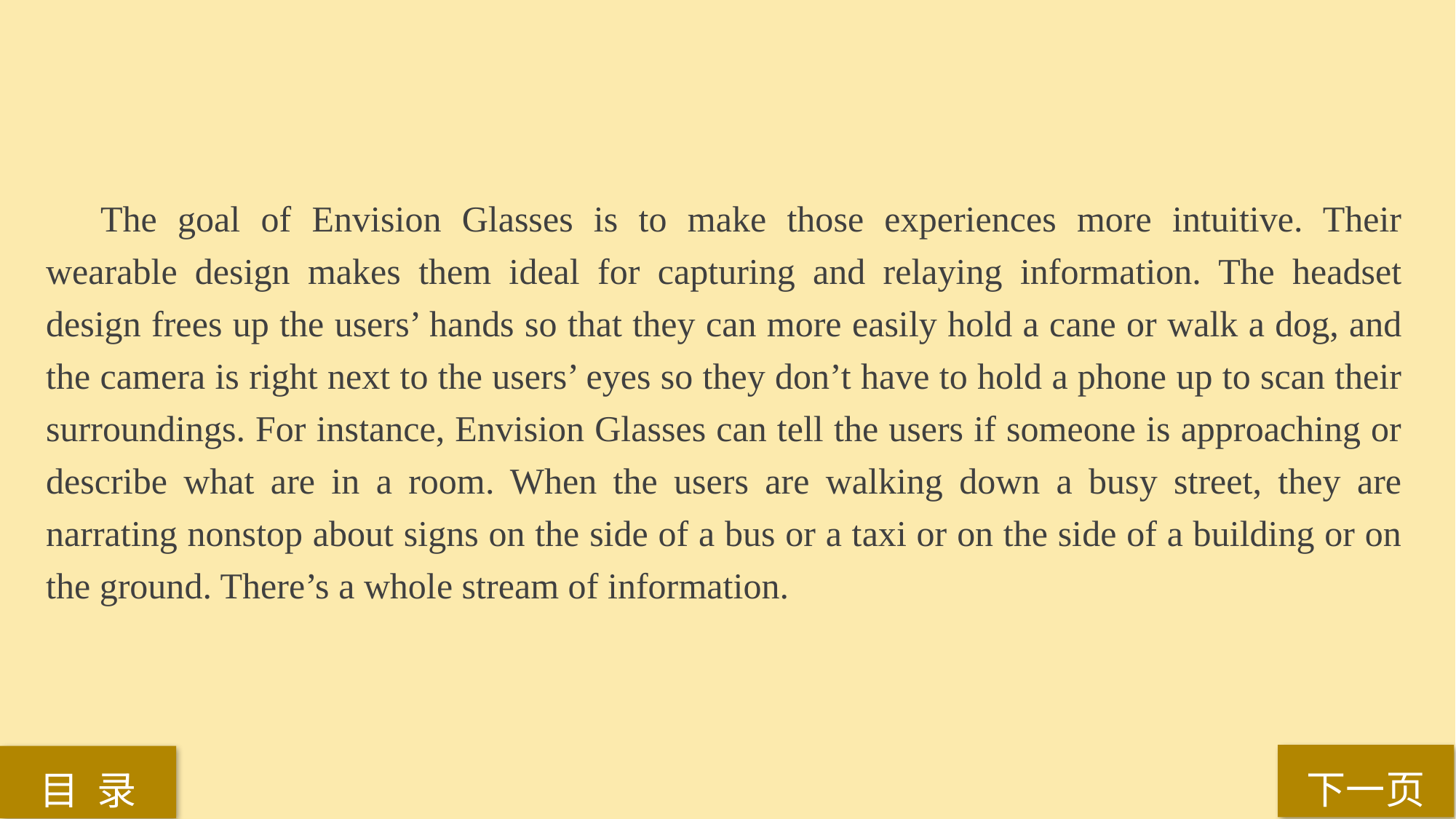

The goal of Envision Glasses is to make those experiences more intuitive. Their wearable design makes them ideal for capturing and relaying information. The headset design frees up the users’ hands so that they can more easily hold a cane or walk a dog, and the camera is right next to the users’ eyes so they don’t have to hold a phone up to scan their surroundings. For instance, Envision Glasses can tell the users if someone is approaching or describe what are in a room. When the users are walking down a busy street, they are narrating nonstop about signs on the side of a bus or a taxi or on the side of a building or on the ground. There’s a whole stream of information.